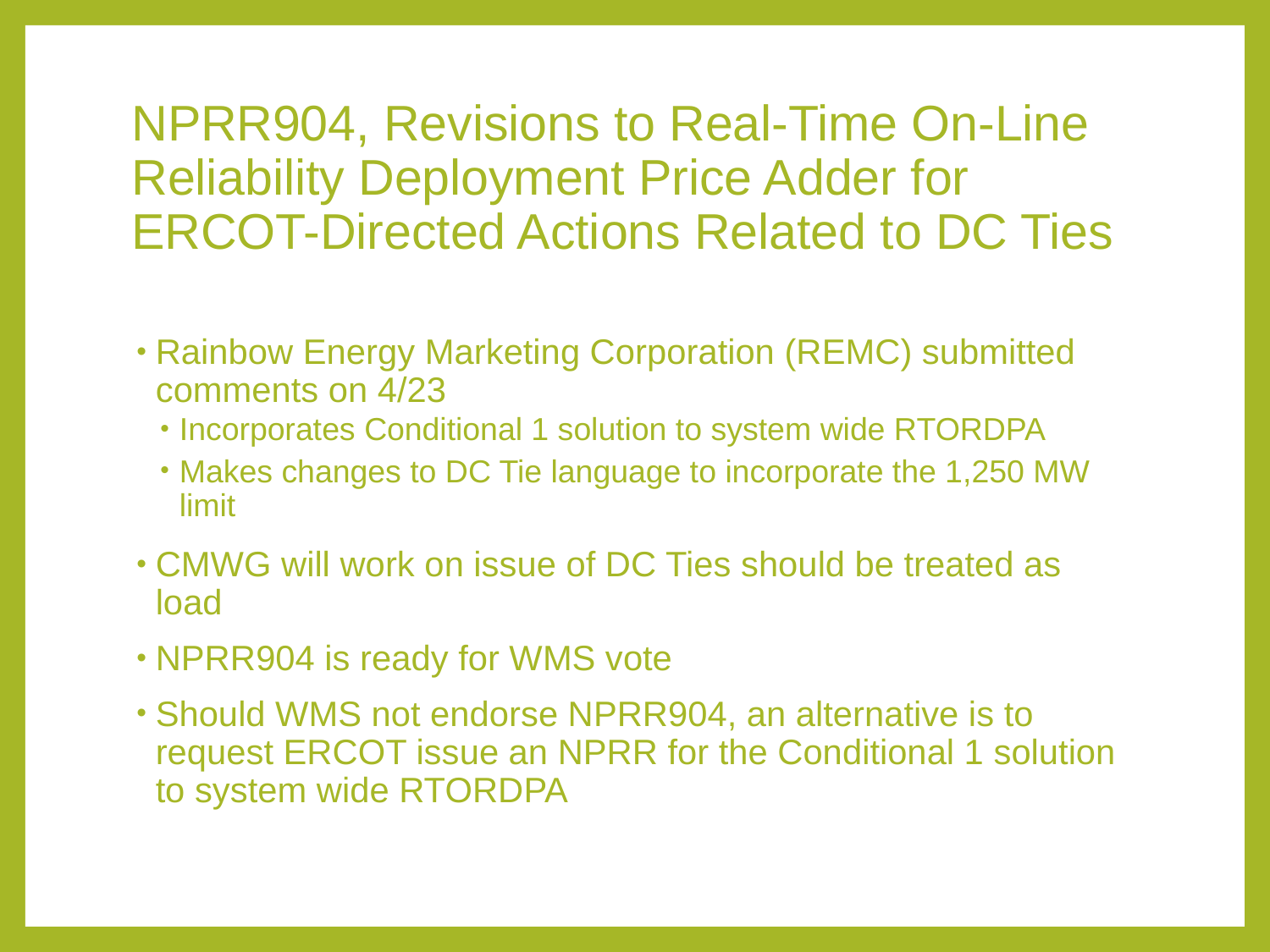

# NPRR904, Revisions to Real-Time On-Line Reliability Deployment Price Adder for ERCOT-Directed Actions Related to DC Ties
Rainbow Energy Marketing Corporation (REMC) submitted comments on 4/23
Incorporates Conditional 1 solution to system wide RTORDPA
Makes changes to DC Tie language to incorporate the 1,250 MW limit
CMWG will work on issue of DC Ties should be treated as load
NPRR904 is ready for WMS vote
Should WMS not endorse NPRR904, an alternative is to request ERCOT issue an NPRR for the Conditional 1 solution to system wide RTORDPA